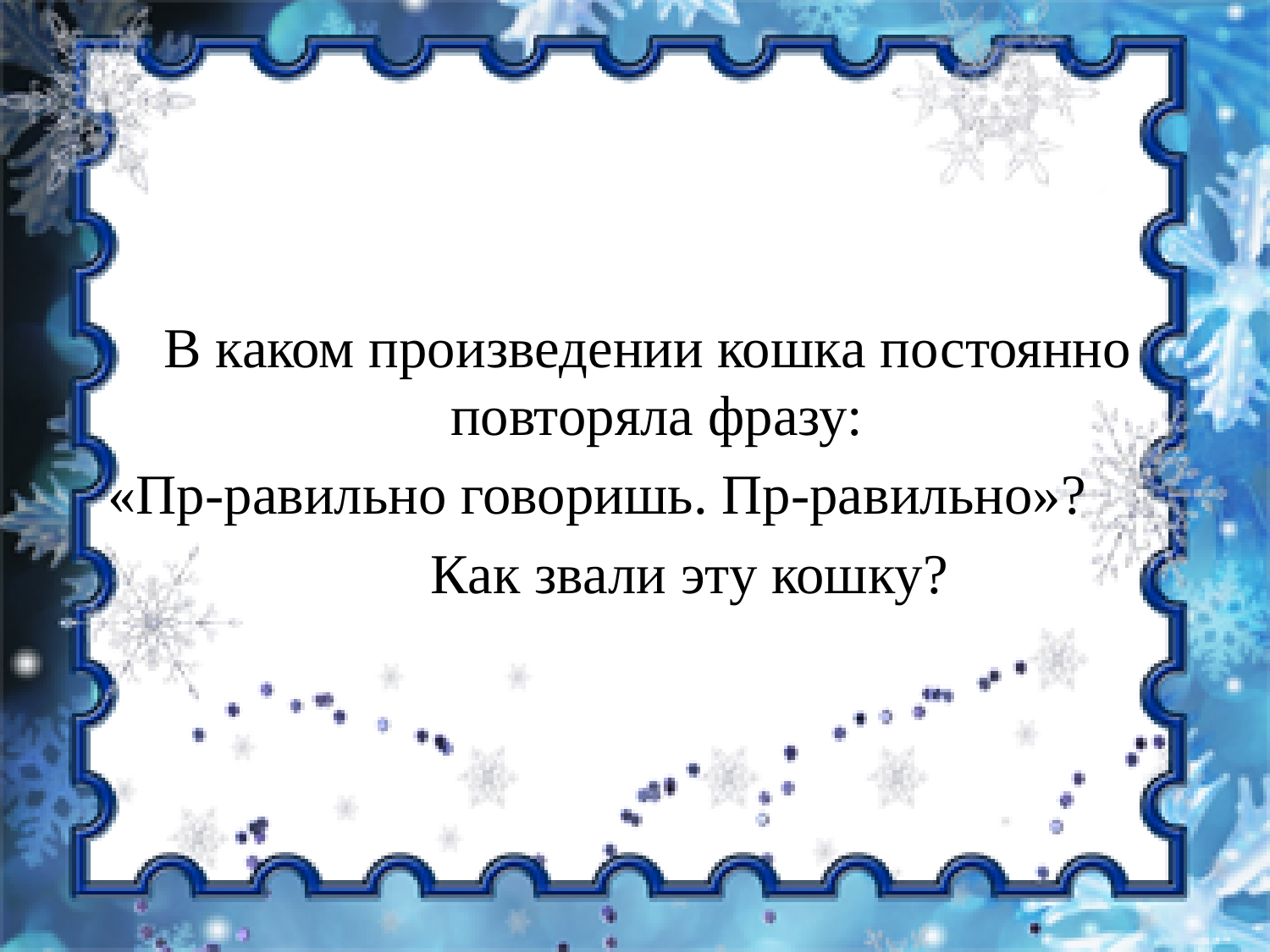

В каком произведении кошка постоянно повторяла фразу:
«Пр-равильно говоришь. Пр-равильно»?
       Как звали эту кошку?